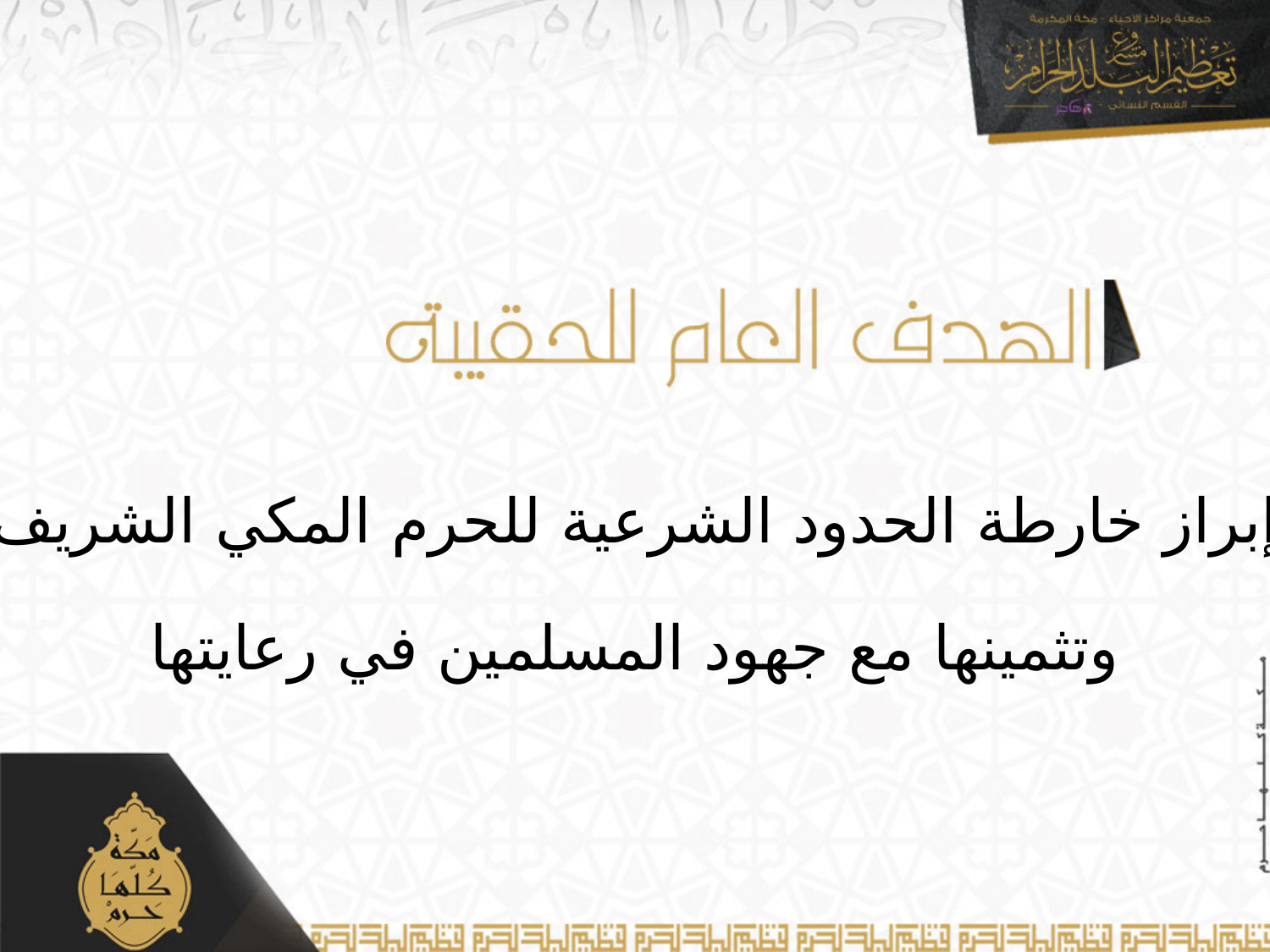

إبراز خارطة الحدود الشرعية للحرم المكي الشريف
وتثمينها مع جهود المسلمين في رعايتها